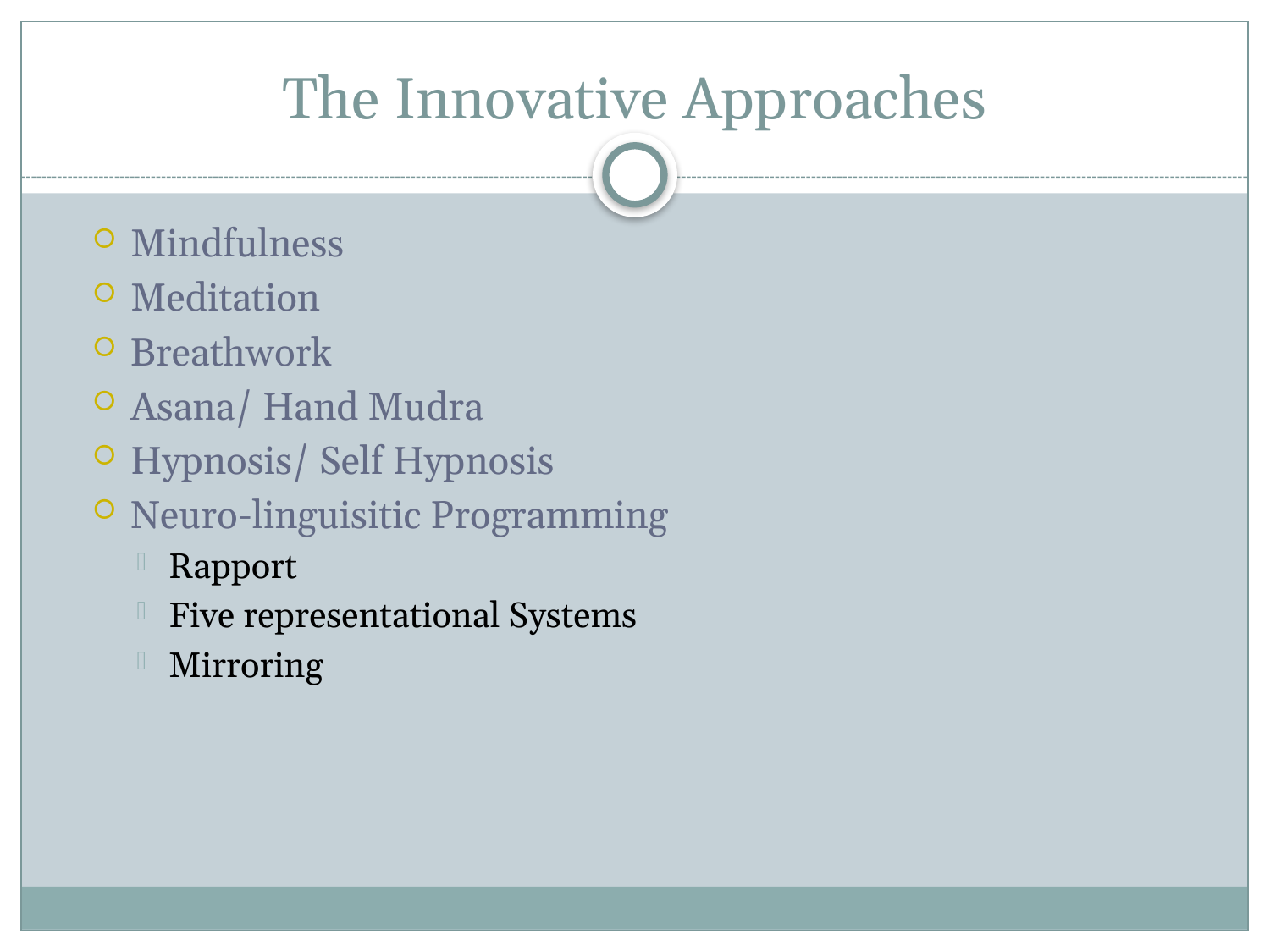

# The Innovative Approaches
Mindfulness
Meditation
Breathwork
Asana/ Hand Mudra
Hypnosis/ Self Hypnosis
Neuro-linguisitic Programming
Rapport
Five representational Systems
Mirroring